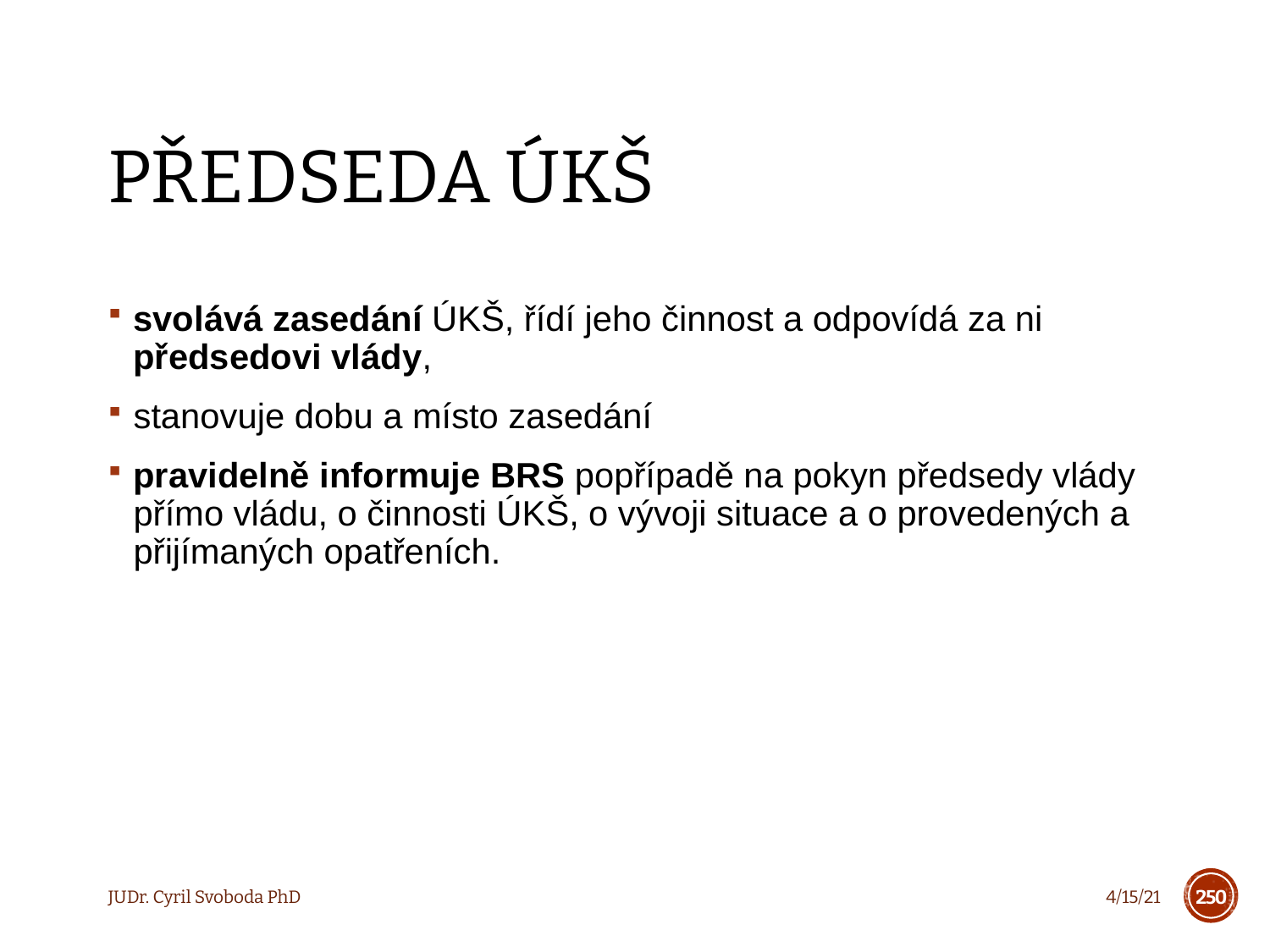

# Předseda ÚKŠ
svolává zasedání ÚKŠ, řídí jeho činnost a odpovídá za ni předsedovi vlády,
stanovuje dobu a místo zasedání
pravidelně informuje BRS popřípadě na pokyn předsedy vlády přímo vládu, o činnosti ÚKŠ, o vývoji situace a o provedených a přijímaných opatřeních.
JUDr. Cyril Svoboda PhD
4/15/21
250